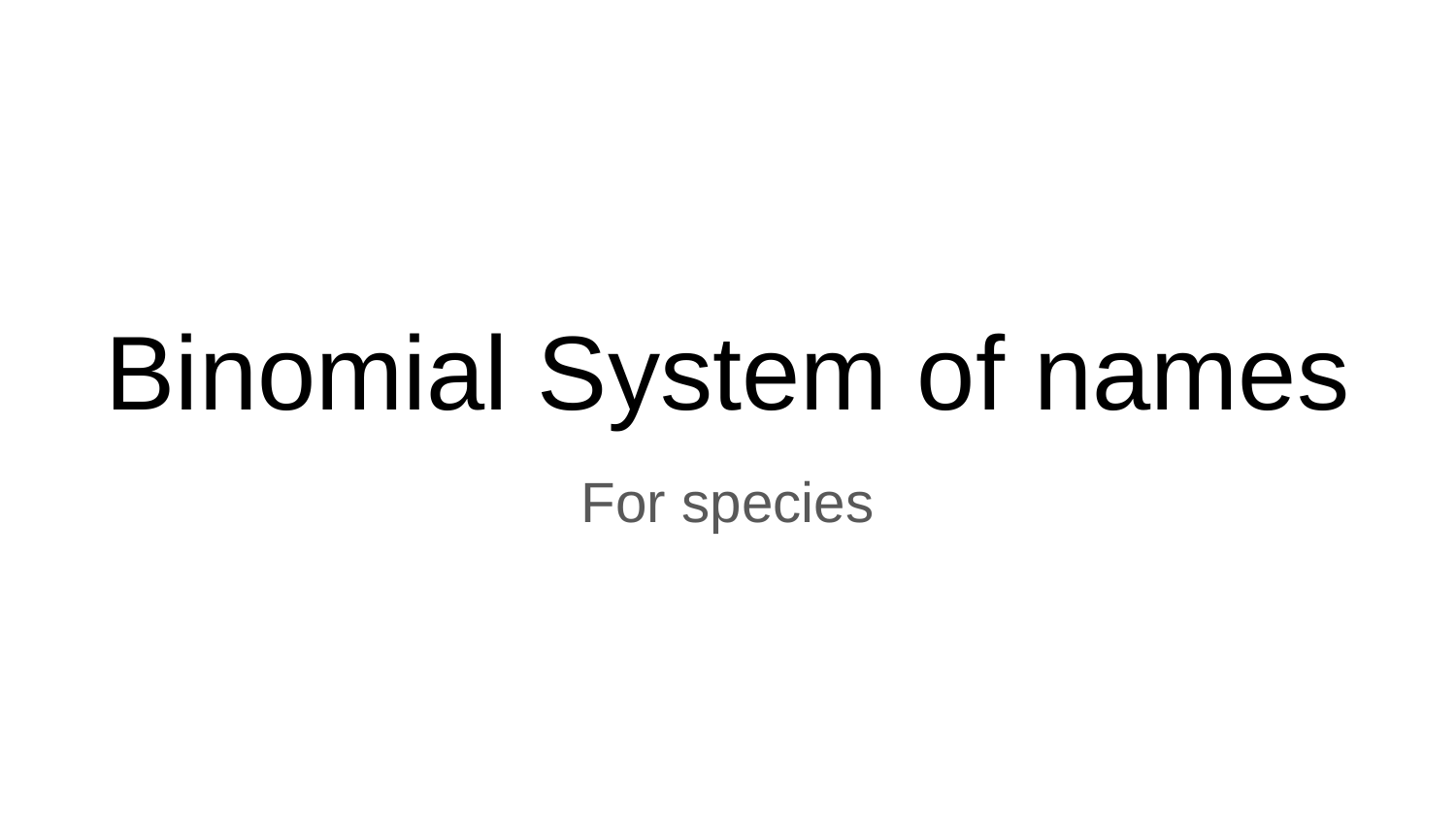

# Binomial System of names
For species